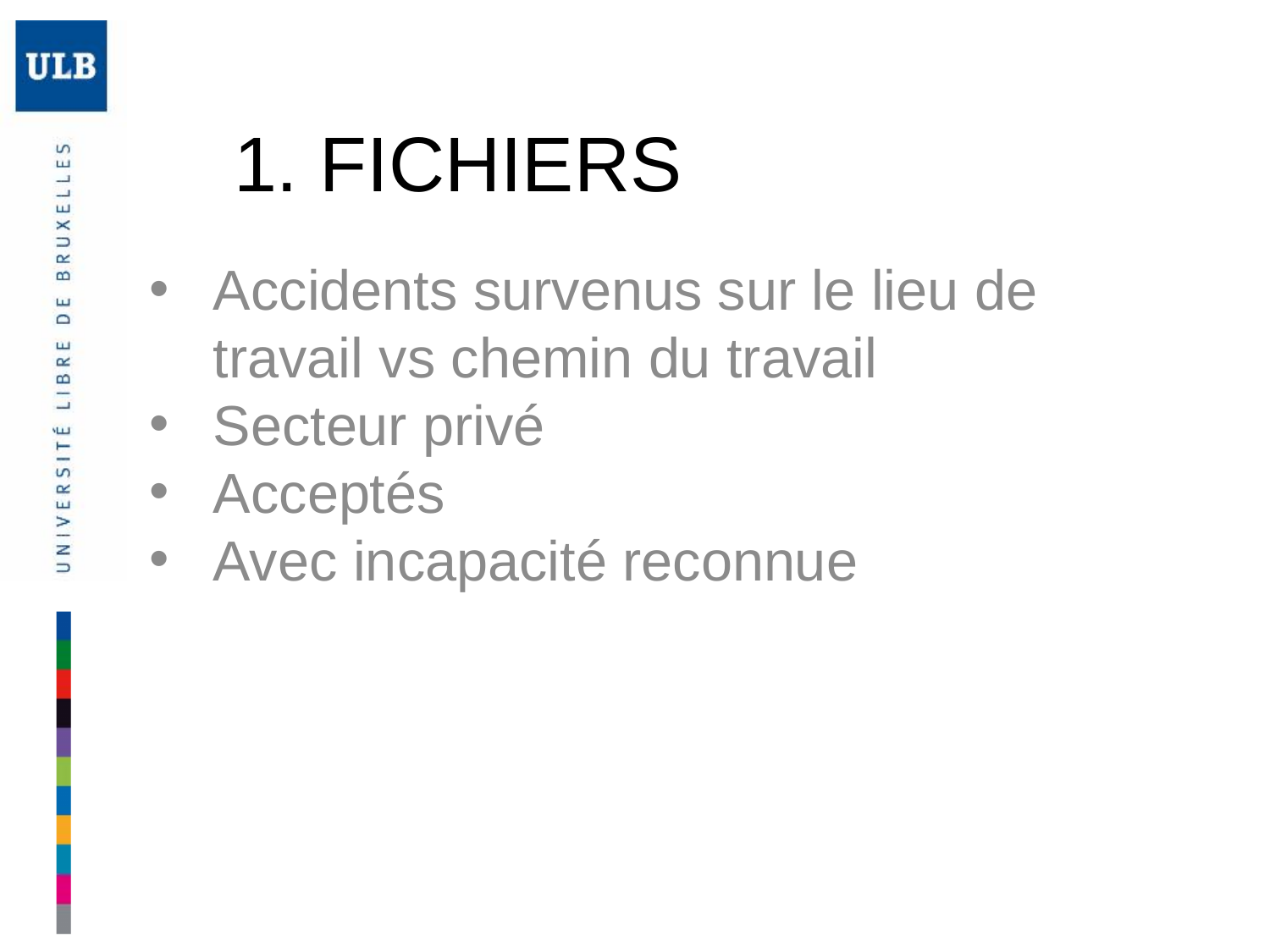

# 1. FICHIERS
Accidents survenus sur le lieu de travail vs chemin du travail
Secteur privé
Acceptés
Avec incapacité reconnue